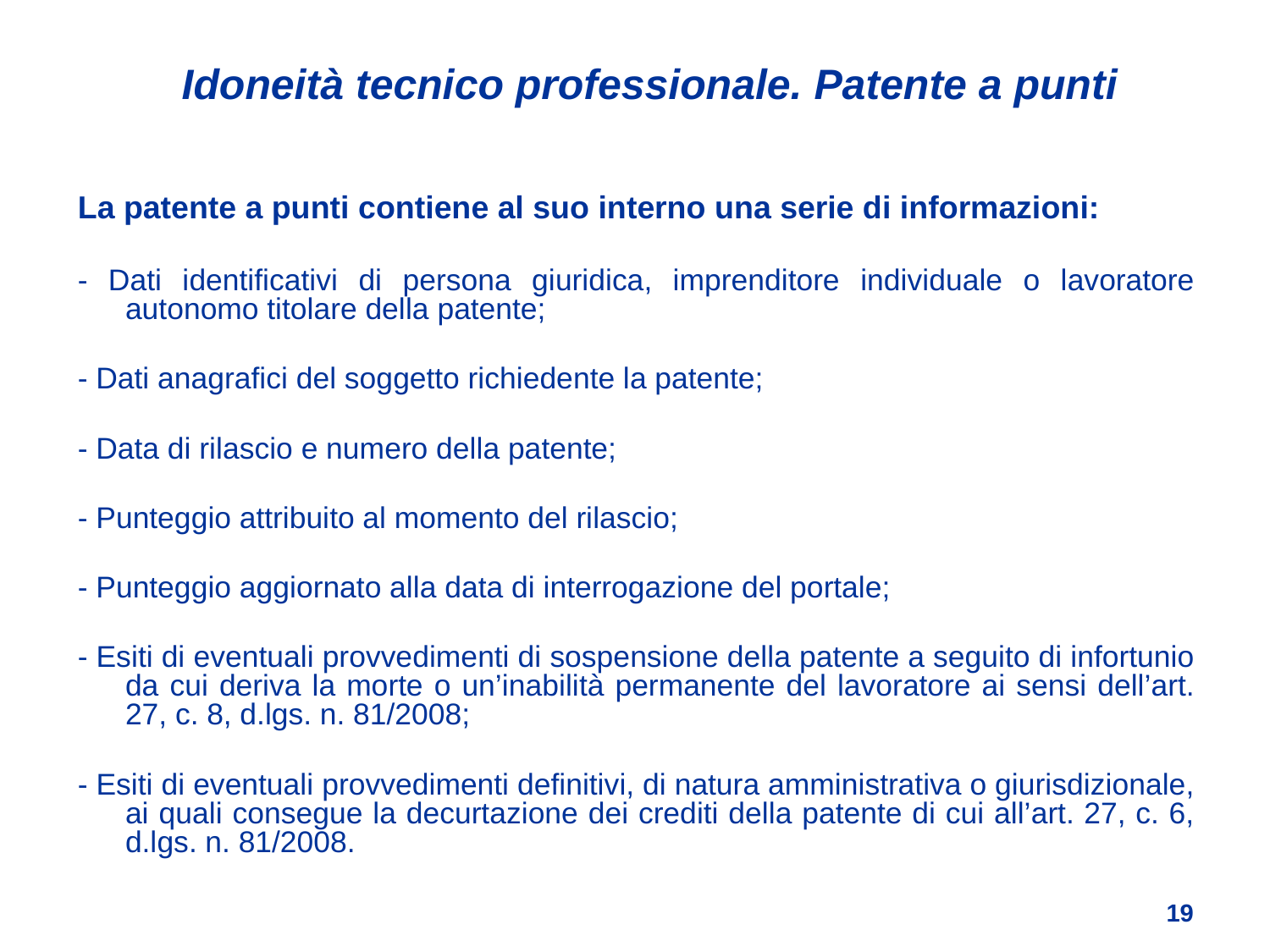

Idoneità tecnico professionale. Patente a punti

La patente a punti contiene al suo interno una serie di informazioni:

- Dati identificativi di persona giuridica, imprenditore individuale o lavoratore autonomo titolare della patente;

- Dati anagrafici del soggetto richiedente la patente;

- Data di rilascio e numero della patente;

- Punteggio attribuito al momento del rilascio;

- Punteggio aggiornato alla data di interrogazione del portale;

- Esiti di eventuali provvedimenti di sospensione della patente a seguito di infortunio da cui deriva la morte o un’inabilità permanente del lavoratore ai sensi dell’art. 27, c. 8, d.lgs. n. 81/2008;

- Esiti di eventuali provvedimenti definitivi, di natura amministrativa o giurisdizionale, ai quali consegue la decurtazione dei crediti della patente di cui all’art. 27, c. 6, d.lgs. n. 81/2008.

19